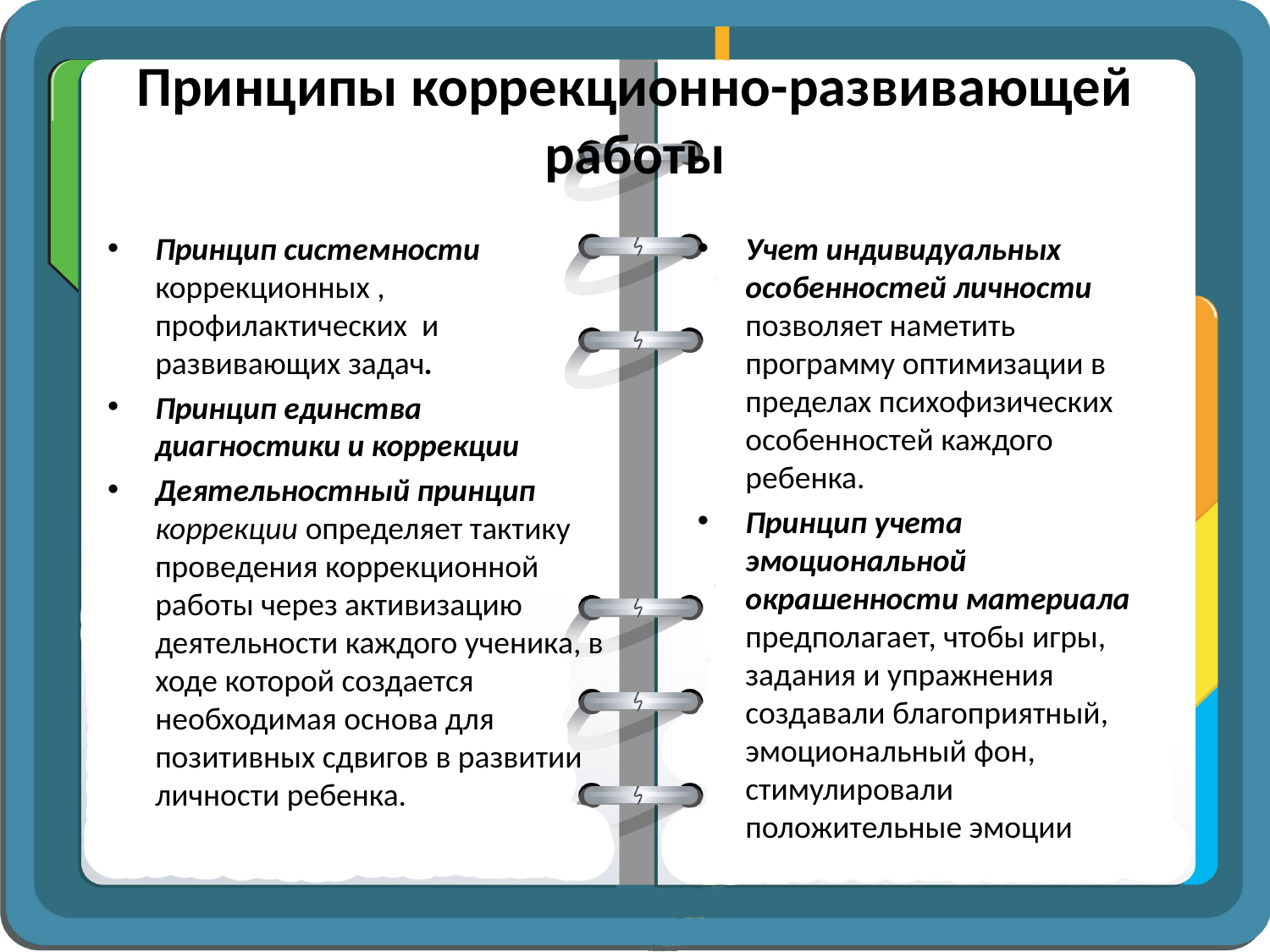

# Принципы коррекционно-развивающей работы
Принцип системности коррекционных , профилактических  и развивающих задач.
Принцип единства диагностики и коррекции
Деятельностный принцип коррекции определяет тактику проведения коррекционной работы через активизацию деятельности каждого ученика, в ходе которой создается необходимая основа для позитивных сдвигов в развитии личности ребенка.
Учет индивидуальных особенностей личности позволяет наметить программу оптимизации в пределах психофизических особенностей каждого ребенка.
Принцип учета эмоциональной окрашенности материала предполагает, чтобы игры, задания и упражнения создавали благоприятный, эмоциональный фон, стимулировали положительные эмоции